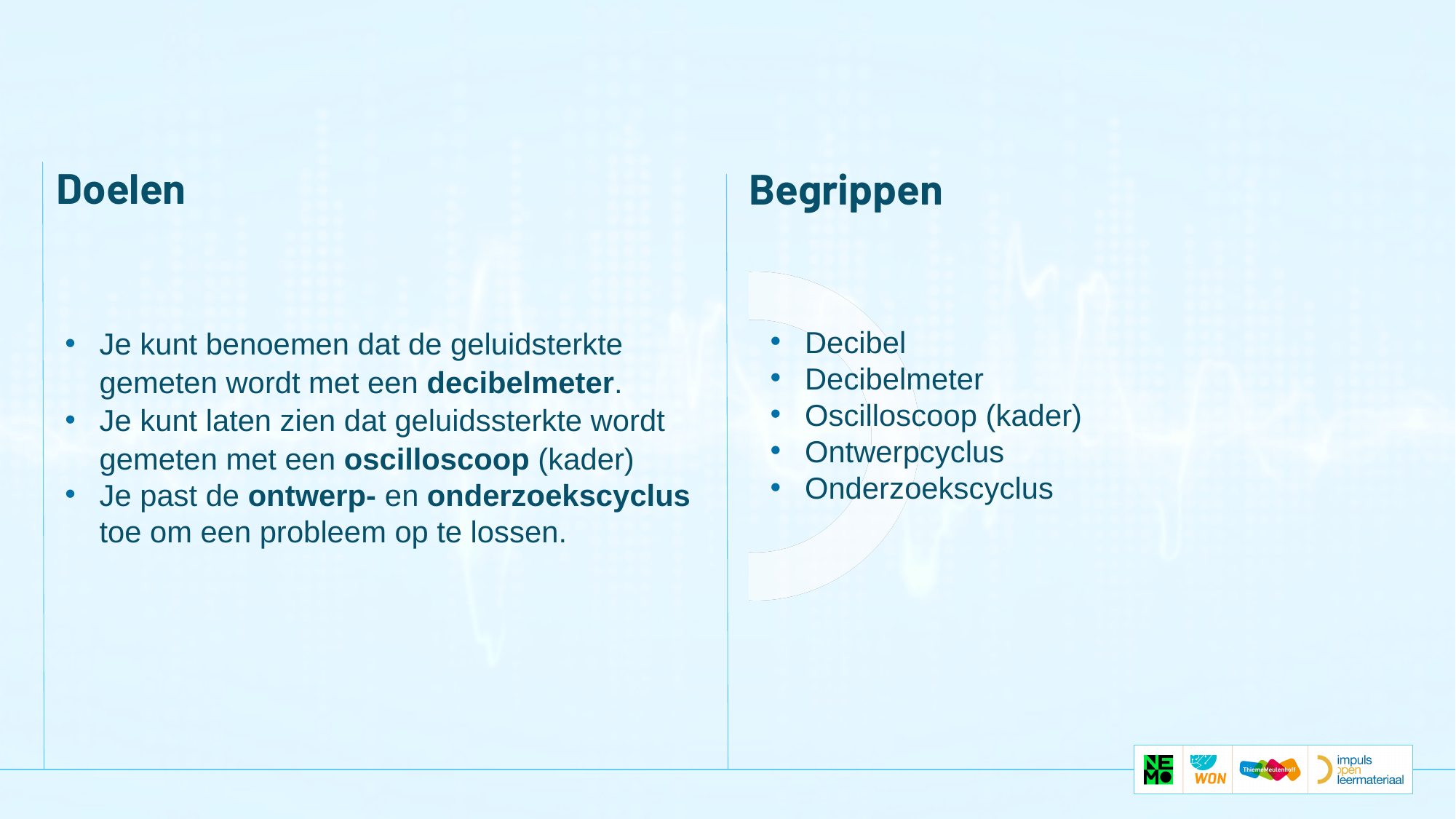

Doelen
Begrippen
Je kunt benoemen dat de geluidsterkte gemeten wordt met een decibelmeter.
Je kunt laten zien dat geluidssterkte wordt gemeten met een oscilloscoop (kader)
Je past de ontwerp- en onderzoekscyclus toe om een probleem op te lossen.

Decibel
Decibelmeter
Oscilloscoop (kader)
Ontwerpcyclus
Onderzoekscyclus